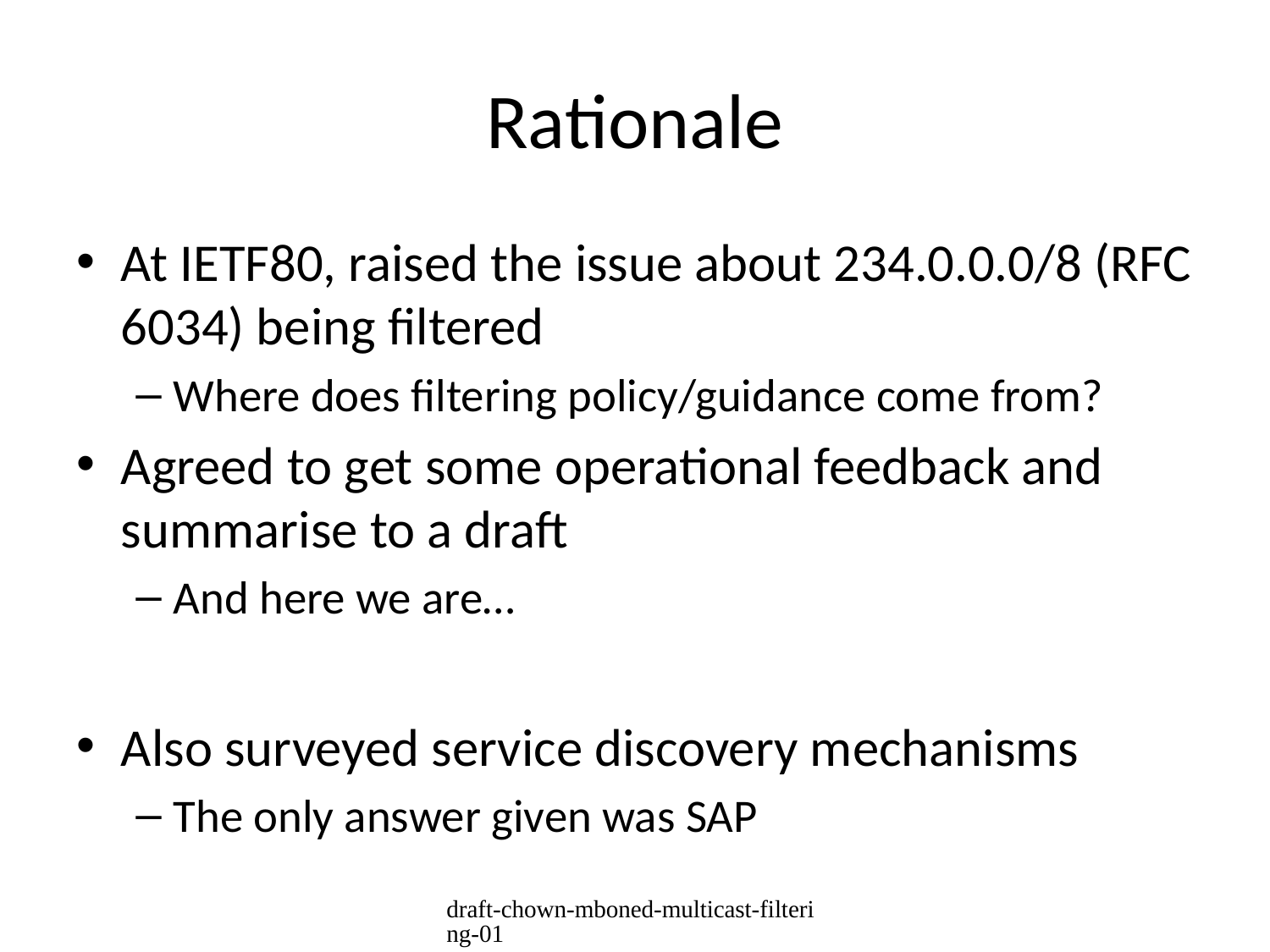

# Rationale
At IETF80, raised the issue about 234.0.0.0/8 (RFC 6034) being filtered
Where does filtering policy/guidance come from?
Agreed to get some operational feedback and summarise to a draft
And here we are…

Also surveyed service discovery mechanisms
The only answer given was SAP
draft-chown-mboned-multicast-filtering-01